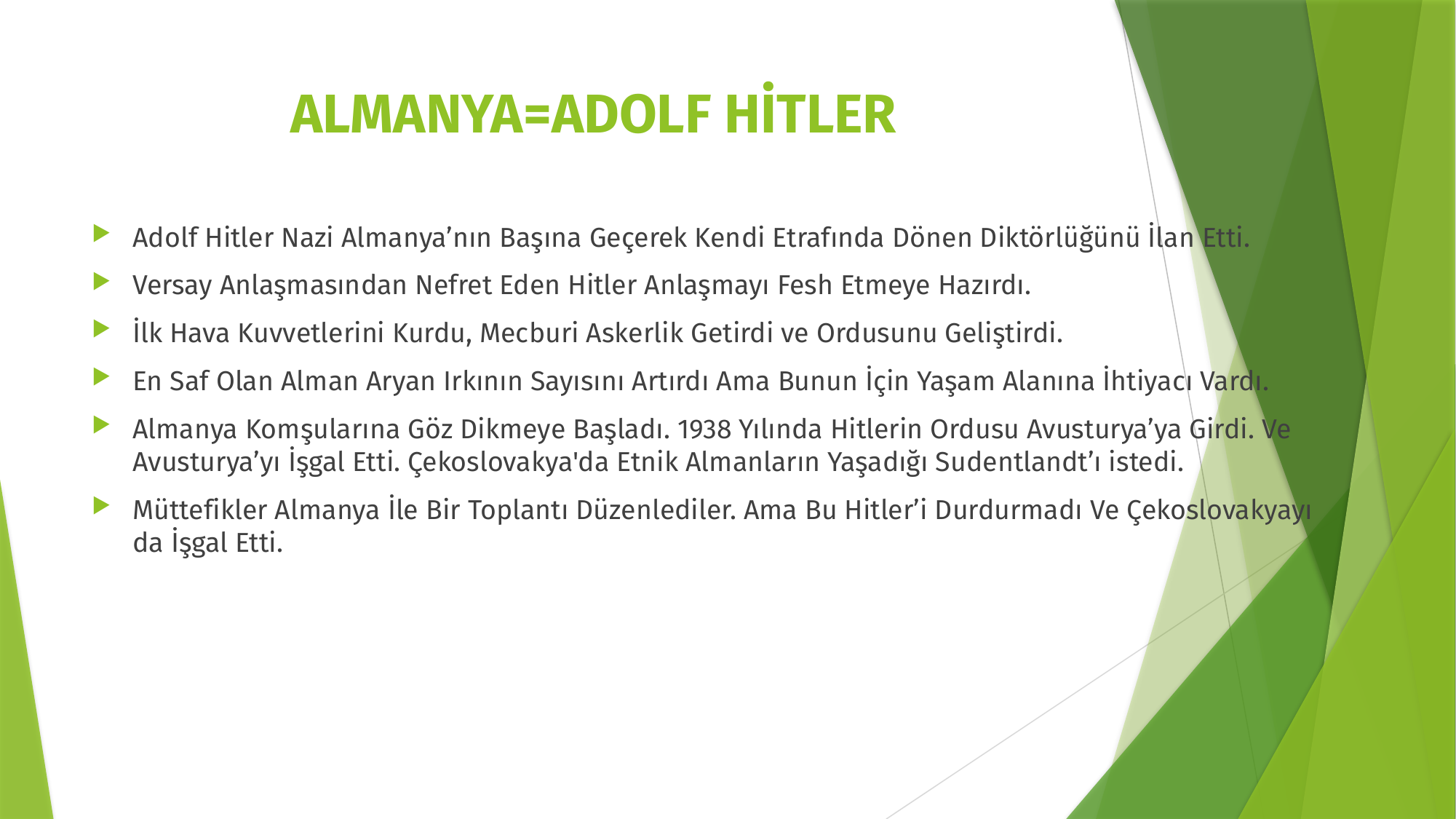

# ALMANYA=ADOLF HİTLER
Adolf Hitler Nazi Almanya’nın Başına Geçerek Kendi Etrafında Dönen Diktörlüğünü İlan Etti.
Versay Anlaşmasından Nefret Eden Hitler Anlaşmayı Fesh Etmeye Hazırdı.
İlk Hava Kuvvetlerini Kurdu, Mecburi Askerlik Getirdi ve Ordusunu Geliştirdi.
En Saf Olan Alman Aryan Irkının Sayısını Artırdı Ama Bunun İçin Yaşam Alanına İhtiyacı Vardı.
Almanya Komşularına Göz Dikmeye Başladı. 1938 Yılında Hitlerin Ordusu Avusturya’ya Girdi. Ve Avusturya’yı İşgal Etti. Çekoslovakya'da Etnik Almanların Yaşadığı Sudentlandt’ı istedi.
Müttefikler Almanya İle Bir Toplantı Düzenlediler. Ama Bu Hitler’i Durdurmadı Ve Çekoslovakyayı da İşgal Etti.